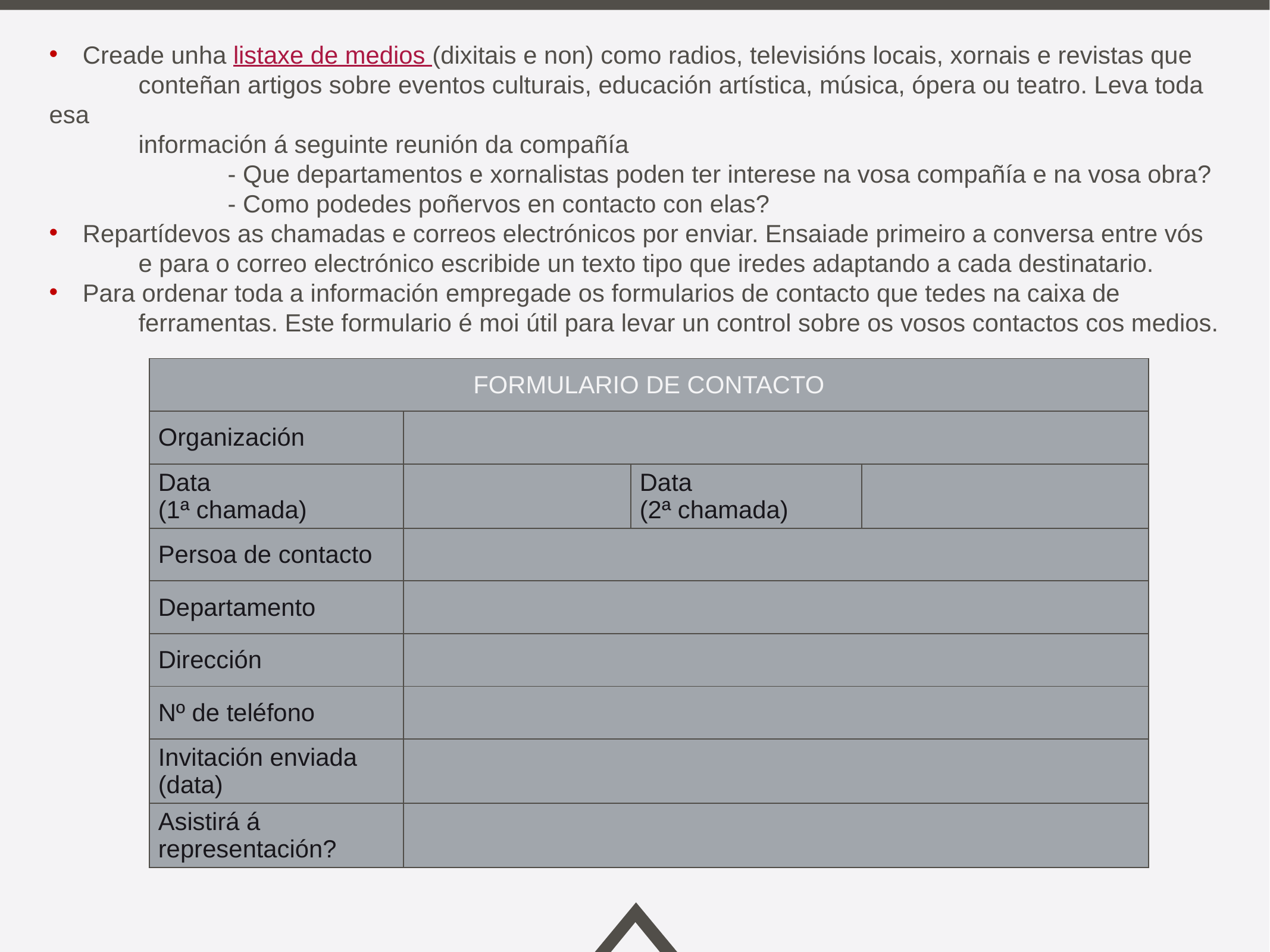

Creade unha listaxe de medios (dixitais e non) como radios, televisións locais, xornais e revistas que
	conteñan artigos sobre eventos culturais, educación artística, música, ópera ou teatro. Leva toda esa
	información á seguinte reunión da compañía
		- Que departamentos e xornalistas poden ter interese na vosa compañía e na vosa obra?
		- Como podedes poñervos en contacto con elas?
Repartídevos as chamadas e correos electrónicos por enviar. Ensaiade primeiro a conversa entre vós
	e para o correo electrónico escribide un texto tipo que iredes adaptando a cada destinatario.
Para ordenar toda a información empregade os formularios de contacto que tedes na caixa de
	ferramentas. Este formulario é moi útil para levar un control sobre os vosos contactos cos medios.
| FORMULARIO DE CONTACTO |  |  |  |
| --- | --- | --- | --- |
| Organización |  |  |  |
| Data (1ª chamada) |  | Data (2ª chamada) |  |
| Persoa de contacto |  |  |  |
| Departamento |  |  |  |
| Dirección |  |  |  |
| Nº de teléfono |  |  |  |
| Invitación enviada (data) |  |  |  |
| Asistirá á representación? |  |  |  |